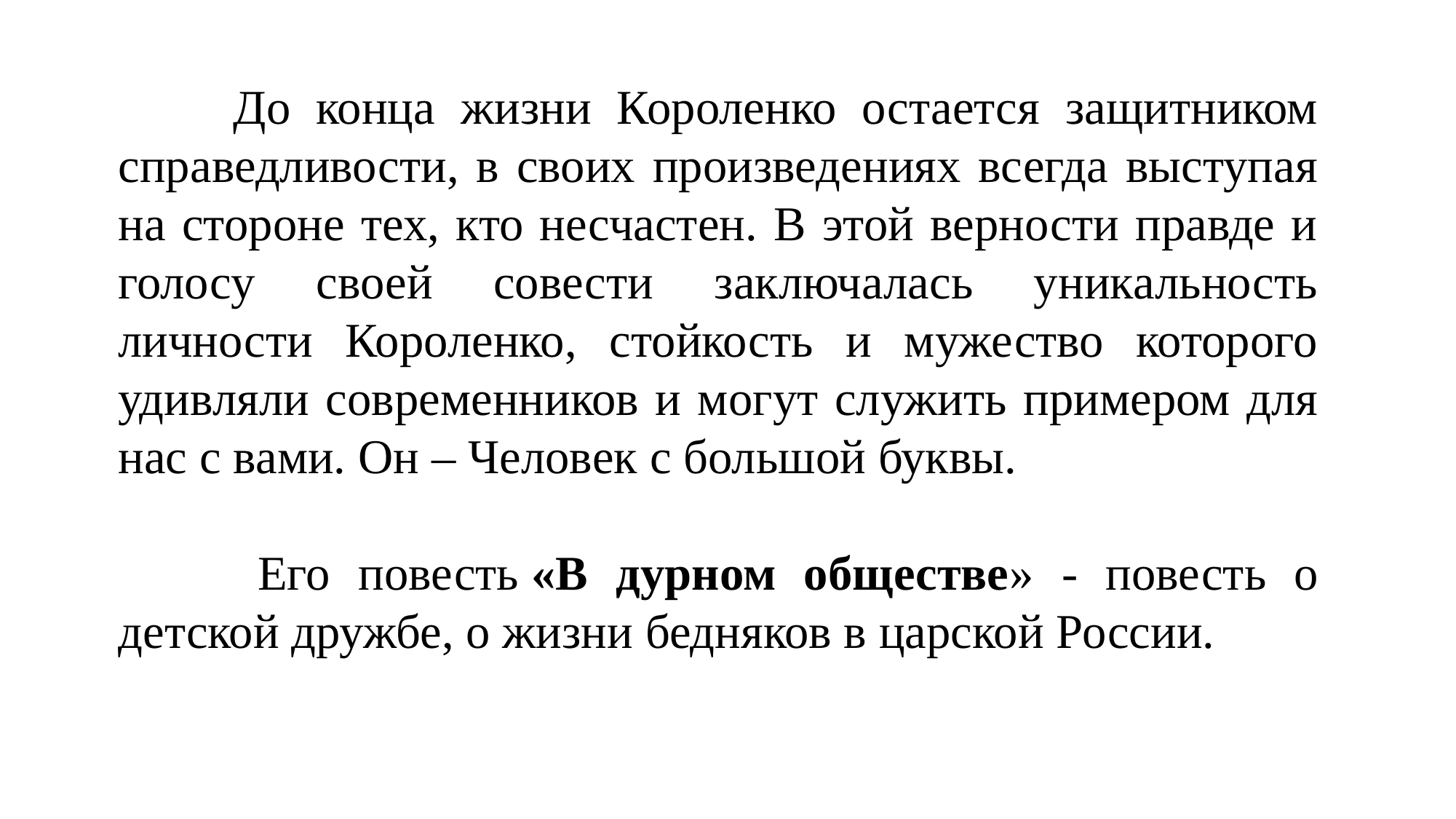

До конца жизни Короленко остается защитником справедливости, в своих произведениях всегда выступая на стороне тех, кто несчастен. В этой верности правде и голосу своей совести заключалась уникальность личности Короленко, стойкость и мужество которого удивляли современников и могут служить примером для нас с вами. Он – Человек с большой буквы.

     Его повесть «В дурном обществе» - повесть о детской дружбе, о жизни бедняков в царской России.